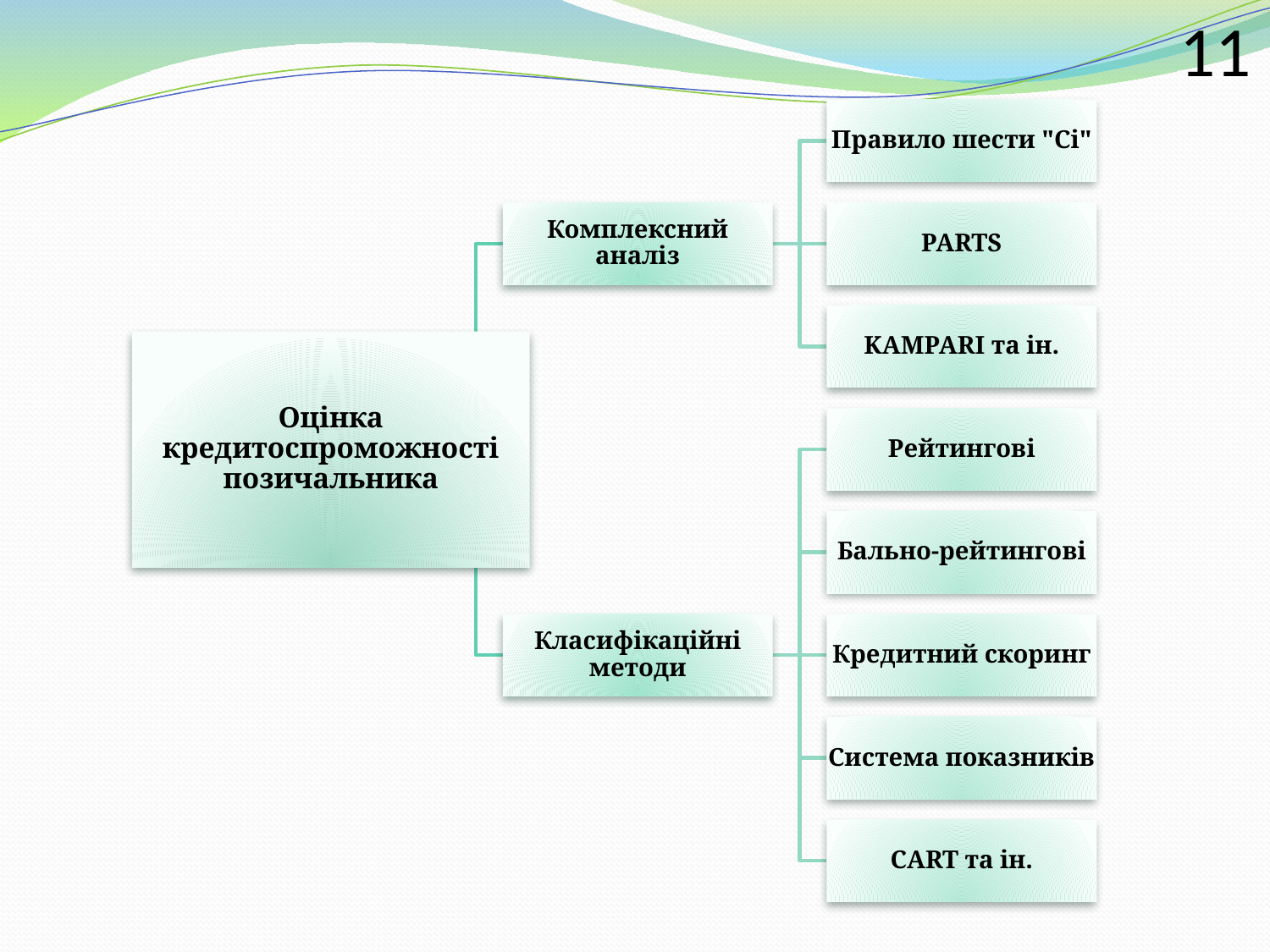

11

Оцінка кредитоспроможності позичальника
Комплексний аналіз
Правило шести "Сі"
PARTS
KAMPARI та ін.
Класифікаційні методи
Рейтингові
Бально-рейтингові
Кредитний скоринг
Система показників
CART та ін.